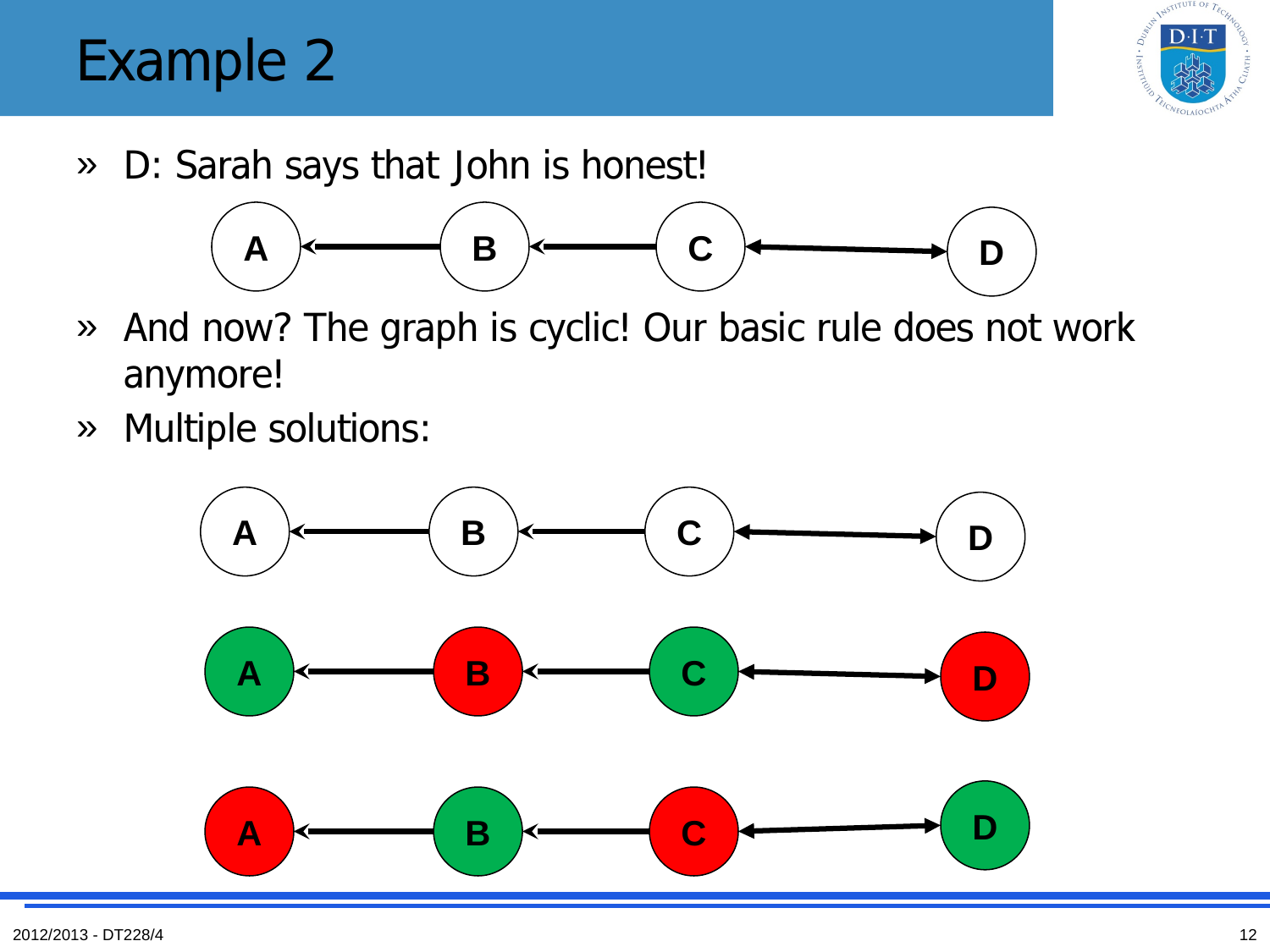

# Example 2
D: Sarah says that John is honest!

And now? The graph is cyclic! Our basic rule does not work anymore!
Multiple solutions:

A
B
C
D
A
B
C
D
A
B
C
D
D
A
B
C
2012/2013 - DT228/4
12